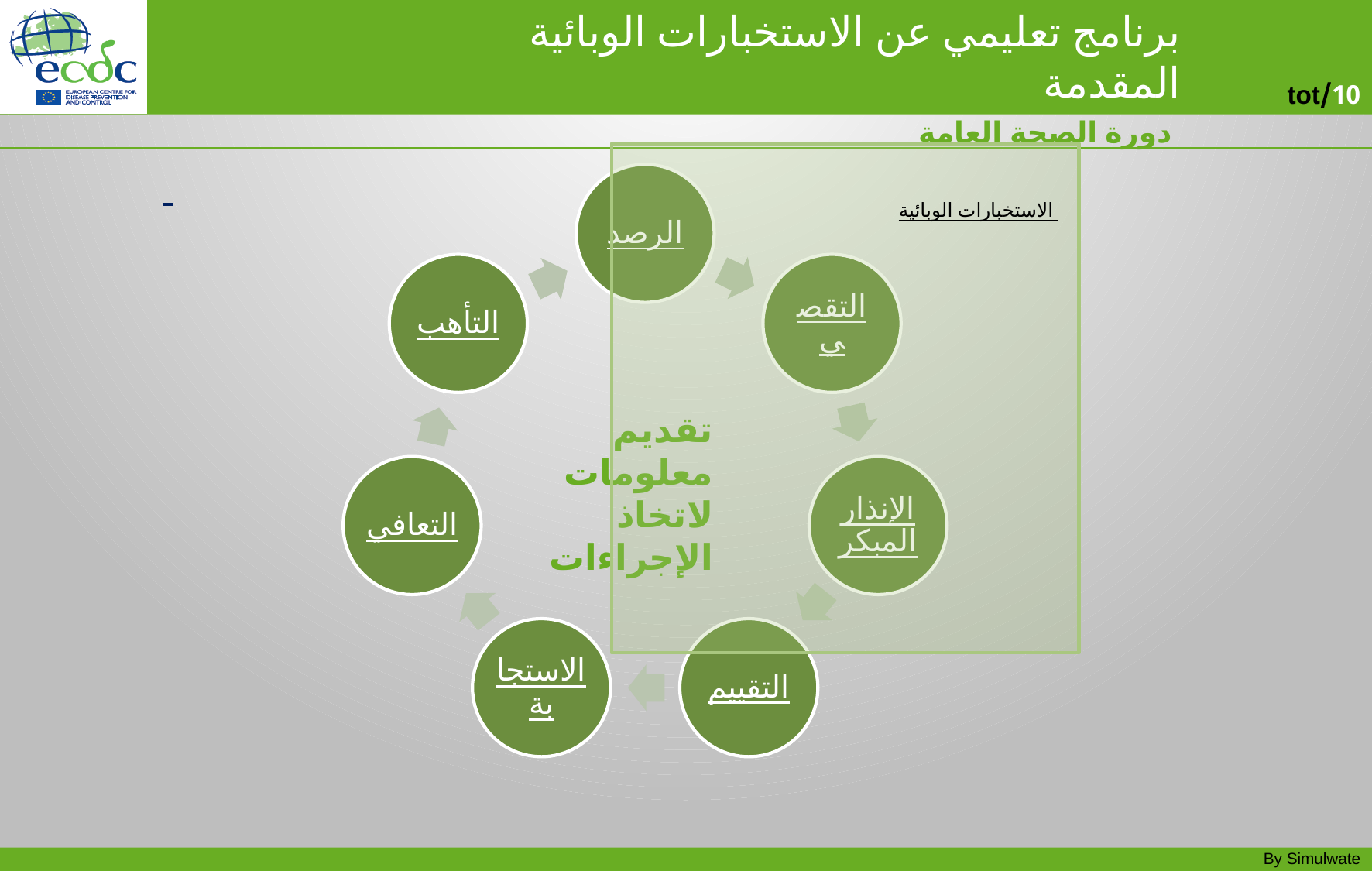

دورة الصحة العامة

الرصد

التقصي

الإنذار المبكر

التقييم

الاستجابة

التعافي

التأهب

 الاستخبارات الوبائية
تقديم معلومات لاتخاذ الإجراءات